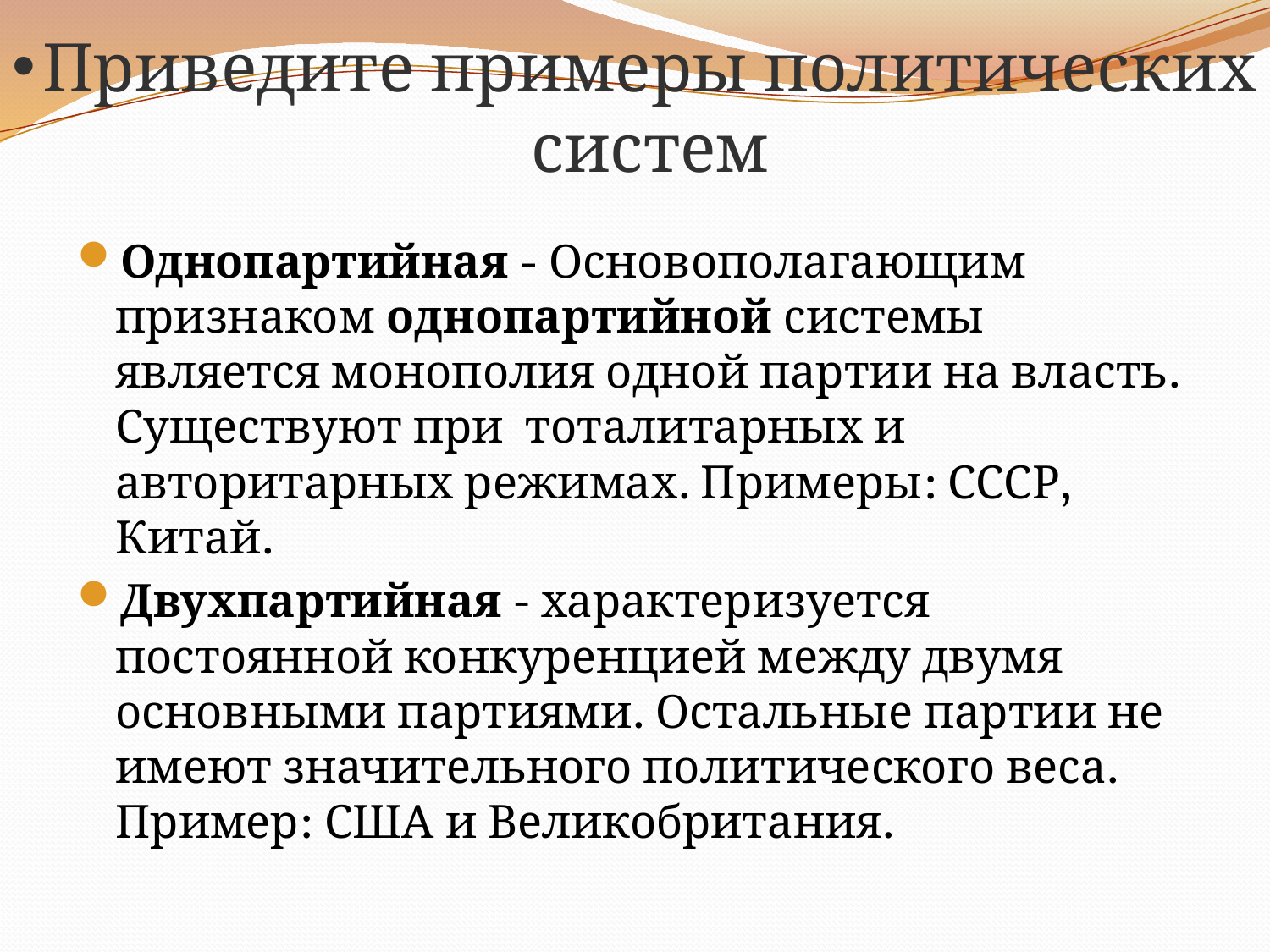

# Приведите примеры политических систем
Однопартийная - Основополагающим признаком однопартийной системы является монополия одной партии на власть. Существуют при  тоталитарных и авторитарных режимах. Примеры: СССР, Китай.
Двухпартийная - характеризуется постоянной конкуренцией между двумя основными партиями. Остальные партии не имеют значительного политического веса. Пример: США и Великобритания.